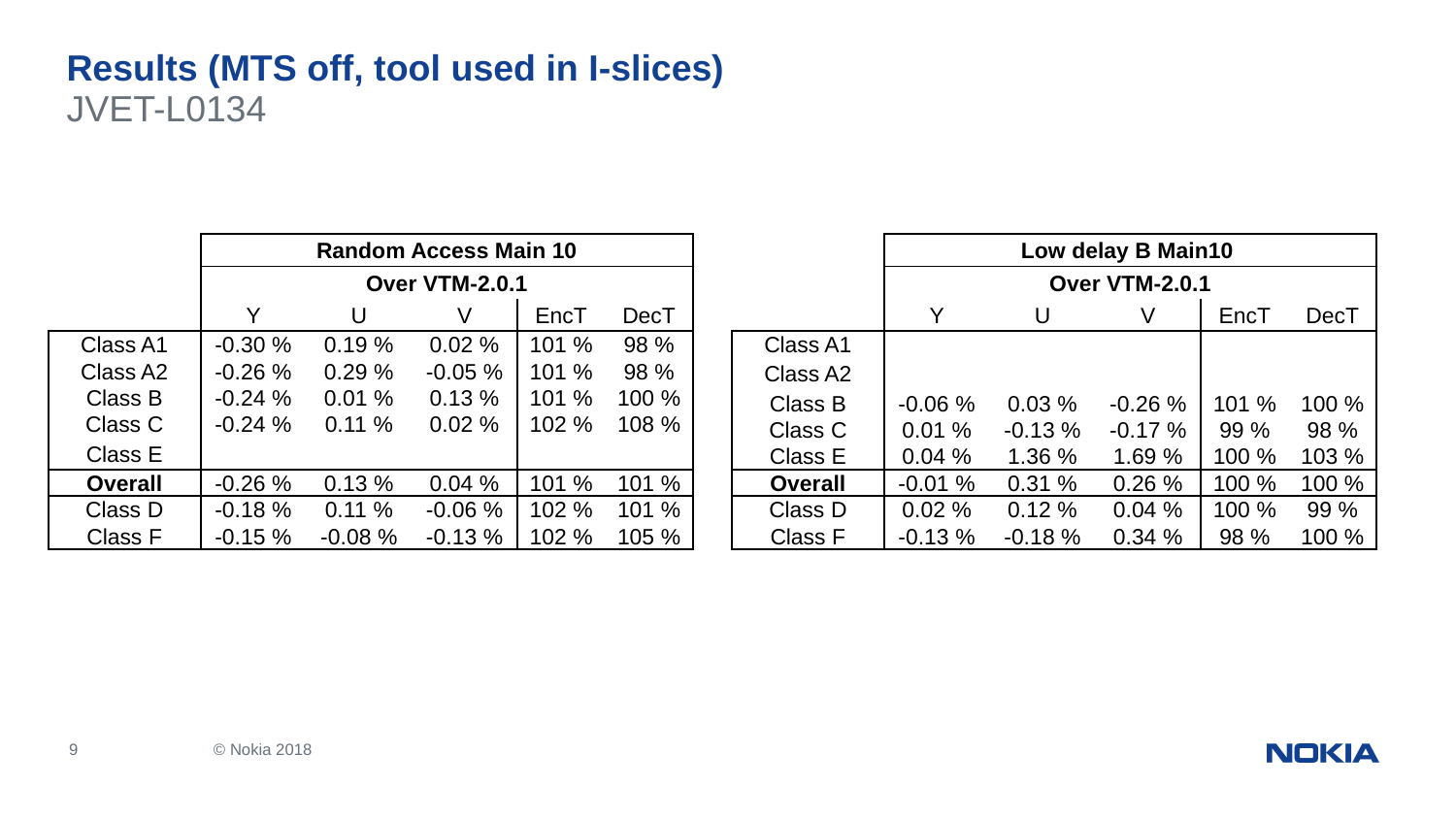

# Results (MTS off, tool used in I-slices)
JVET-L0134
|  | Low delay B Main10 |  |  |  |  |
| --- | --- | --- | --- | --- | --- |
|  | Over VTM-2.0.1 |  |  |  |  |
|  | Y | U | V | EncT | DecT |
| Class A1 |  |  |  |  |  |
| Class A2 |  |  |  |  |  |
| Class B | -0.06 % | 0.03 % | -0.26 % | 101 % | 100 % |
| Class C | 0.01 % | -0.13 % | -0.17 % | 99 % | 98 % |
| Class E | 0.04 % | 1.36 % | 1.69 % | 100 % | 103 % |
| Overall | -0.01 % | 0.31 % | 0.26 % | 100 % | 100 % |
| Class D | 0.02 % | 0.12 % | 0.04 % | 100 % | 99 % |
| Class F | -0.13 % | -0.18 % | 0.34 % | 98 % | 100 % |
|  | Random Access Main 10 |  |  |  |  |
| --- | --- | --- | --- | --- | --- |
|  | Over VTM-2.0.1 |  |  |  |  |
|  | Y | U | V | EncT | DecT |
| Class A1 | -0.30 % | 0.19 % | 0.02 % | 101 % | 98 % |
| Class A2 | -0.26 % | 0.29 % | -0.05 % | 101 % | 98 % |
| Class B | -0.24 % | 0.01 % | 0.13 % | 101 % | 100 % |
| Class C | -0.24 % | 0.11 % | 0.02 % | 102 % | 108 % |
| Class E |  |  |  |  |  |
| Overall | -0.26 % | 0.13 % | 0.04 % | 101 % | 101 % |
| Class D | -0.18 % | 0.11 % | -0.06 % | 102 % | 101 % |
| Class F | -0.15 % | -0.08 % | -0.13 % | 102 % | 105 % |